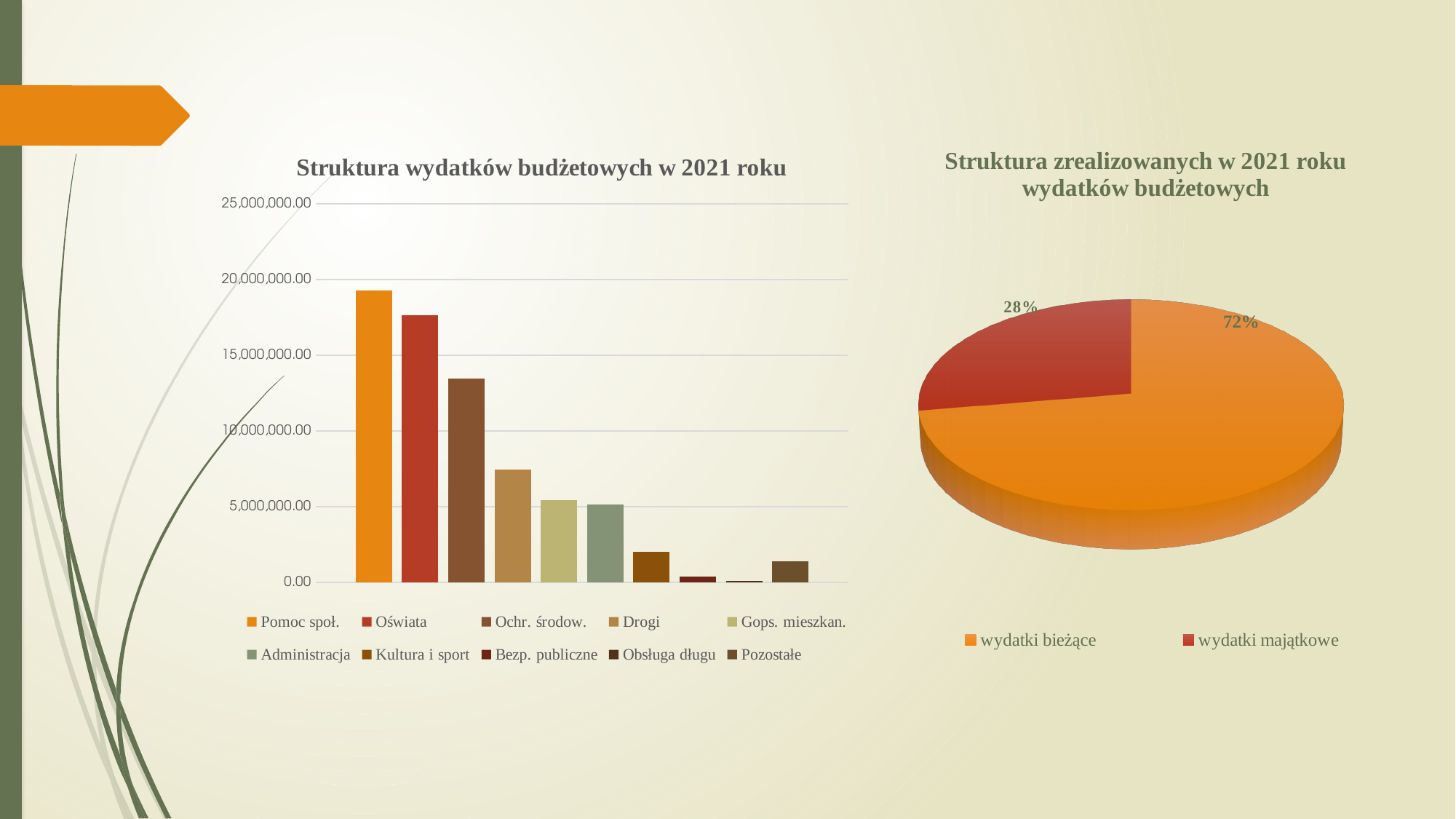

[unsupported chart]

### Chart: Struktura wydatków budżetowych w 2021 roku

| Category | Pomoc społ. | Oświata | Ochr. środow. | Drogi | Gops. mieszkan. | Administracja | Kultura i sport | Bezp. publiczne | Obsługa długu | Pozostałe |
|---|---|---|---|---|---|---|---|---|---|---|